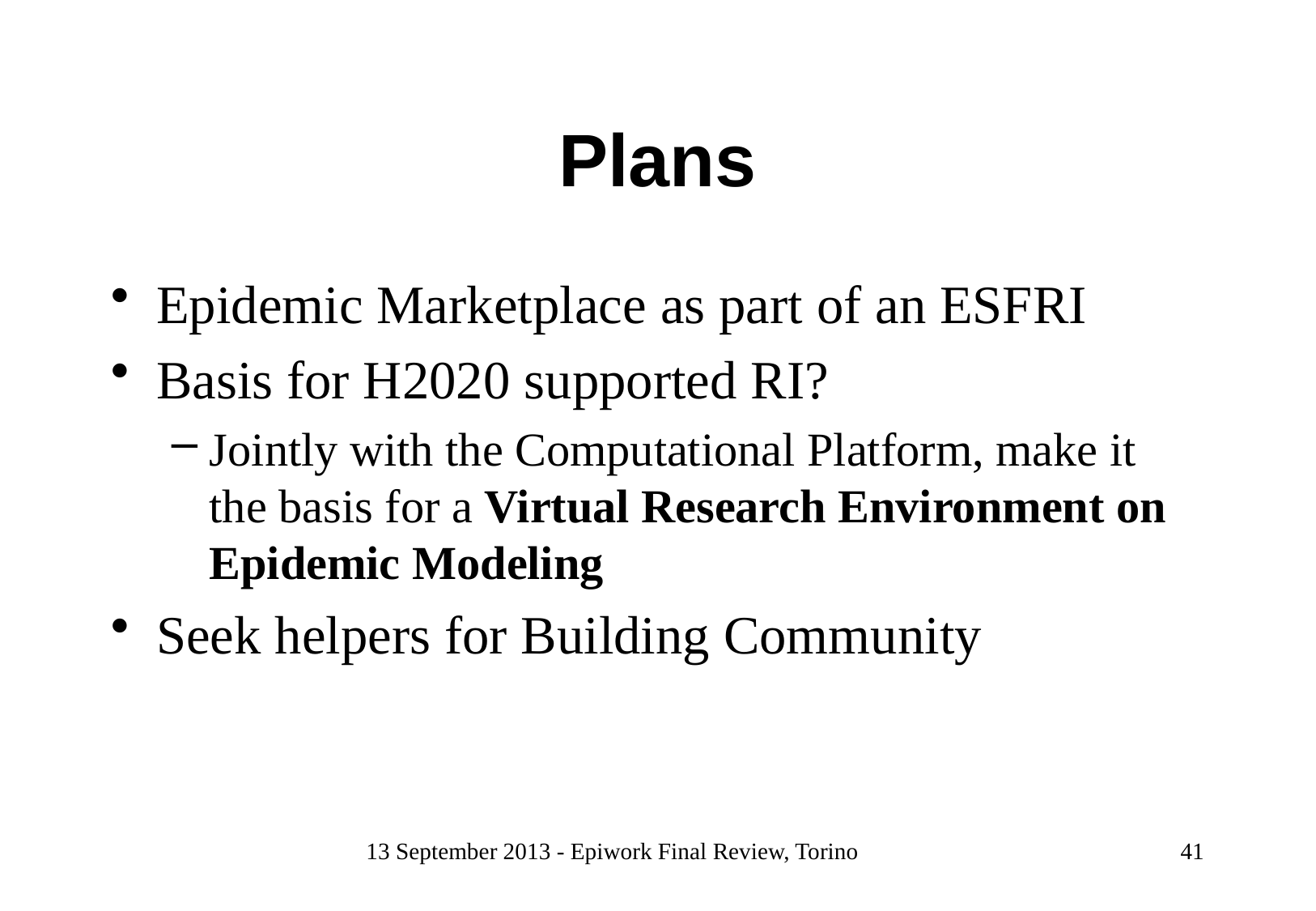

# Plans
Epidemic Marketplace as part of an ESFRI
Basis for H2020 supported RI?
Jointly with the Computational Platform, make it the basis for a Virtual Research Environment on Epidemic Modeling
Seek helpers for Building Community
13 September 2013 - Epiwork Final Review, Torino
41